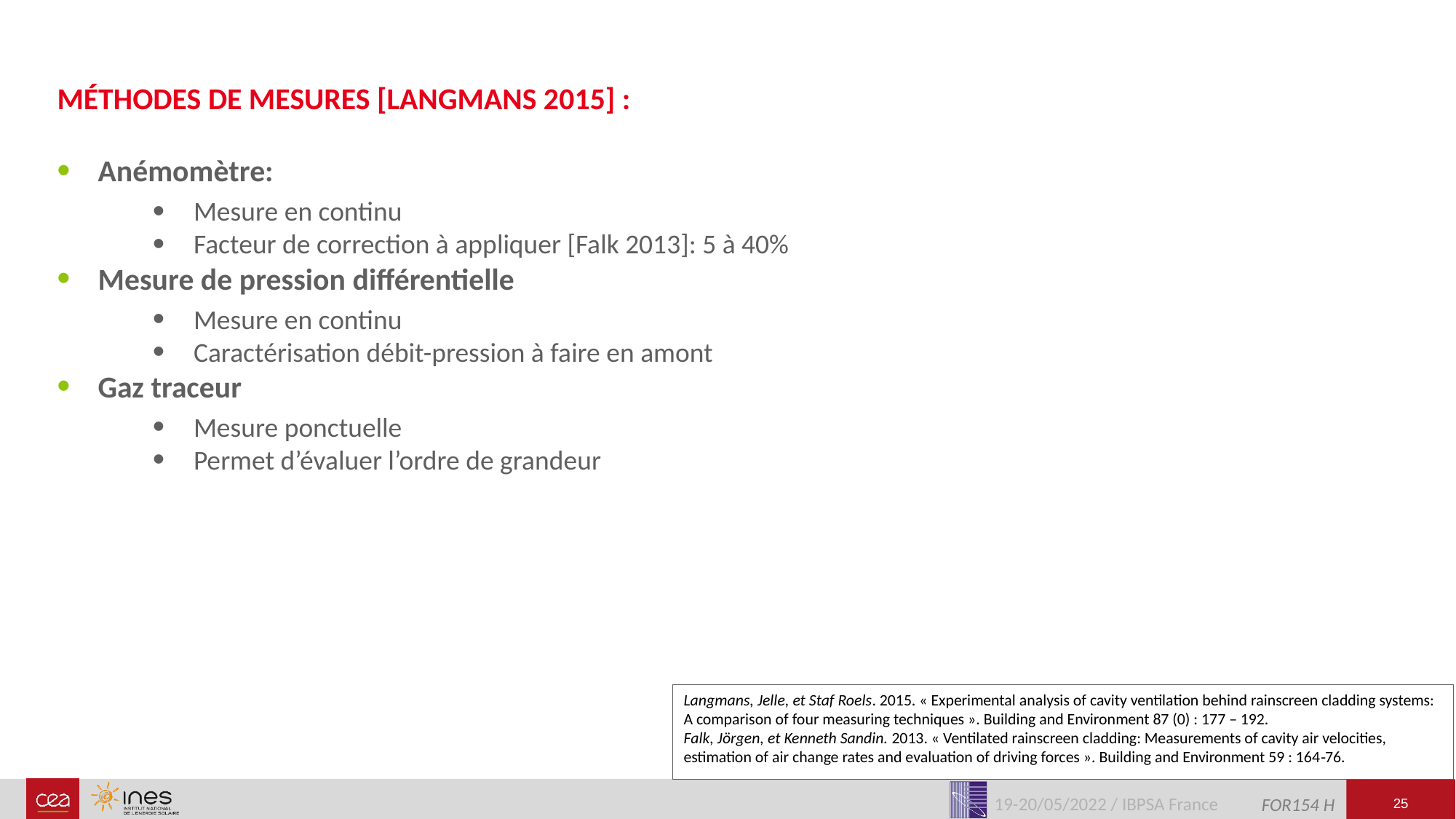

Méthodes de mesures [Langmans 2015] :
Anémomètre:
Mesure en continu
Facteur de correction à appliquer [Falk 2013]: 5 à 40%
Mesure de pression différentielle
Mesure en continu
Caractérisation débit-pression à faire en amont
Gaz traceur
Mesure ponctuelle
Permet d’évaluer l’ordre de grandeur

Langmans, Jelle, et Staf Roels. 2015. « Experimental analysis of cavity ventilation behind rainscreen cladding systems: A comparison of four measuring techniques ». Building and Environment 87 (0) : 177 – 192.
Falk, Jörgen, et Kenneth Sandin. 2013. « Ventilated rainscreen cladding: Measurements of cavity air velocities, estimation of air change rates and evaluation of driving forces ». Building and Environment 59 : 164‑76.
19-20/05/2022 / IBPSA France
25